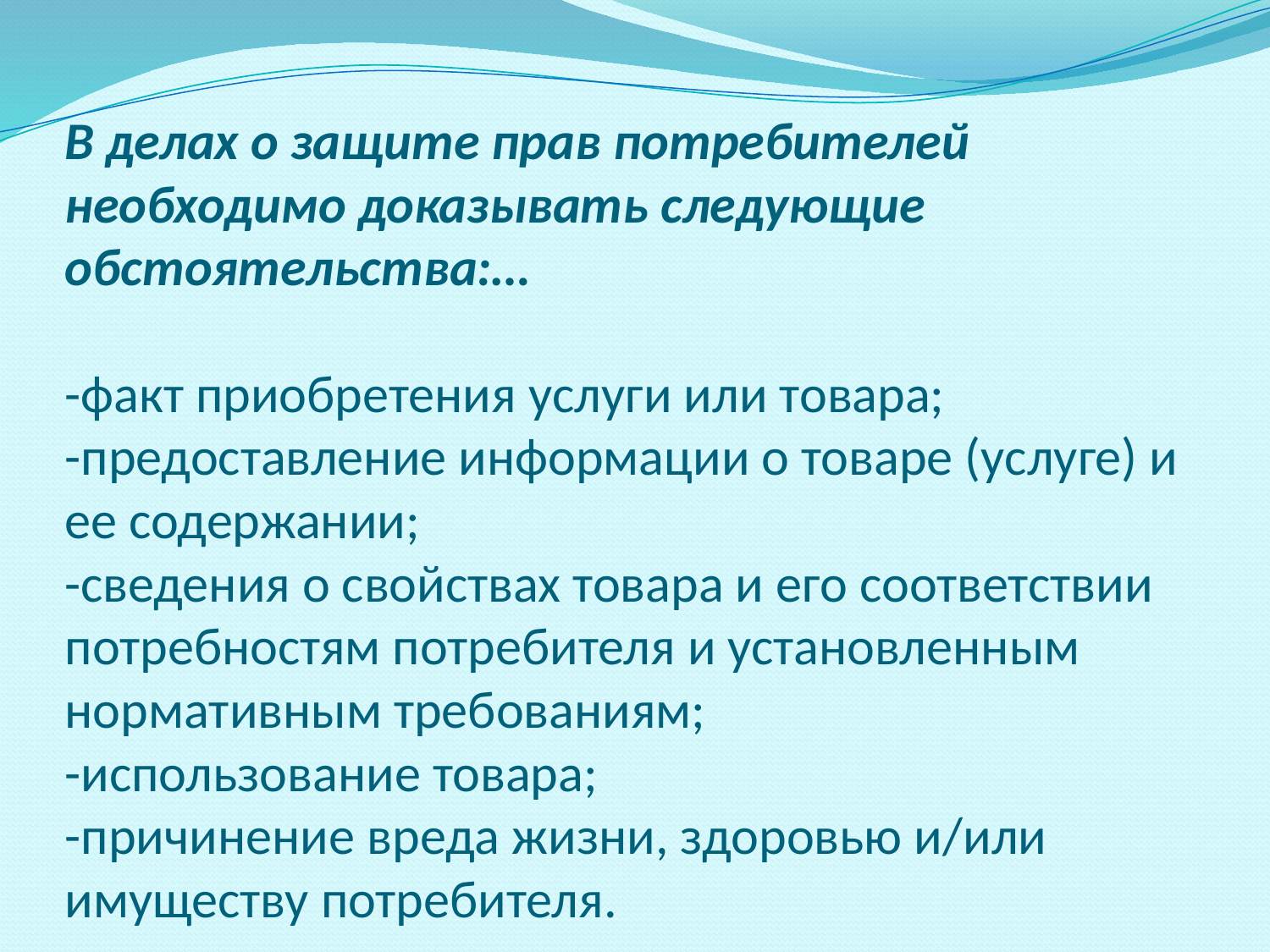

# В делах о защите прав потребителей необходимо доказывать следующие обстоятельства:… -факт приобретения услуги или товара;  -предоставление информации о товаре (услуге) и ее содержании;  -сведения о свойствах товара и его соответствии потребностям потребителя и установленным нормативным требованиям;  -использование товара;  -причинение вреда жизни, здоровью и/или имуществу потребителя.